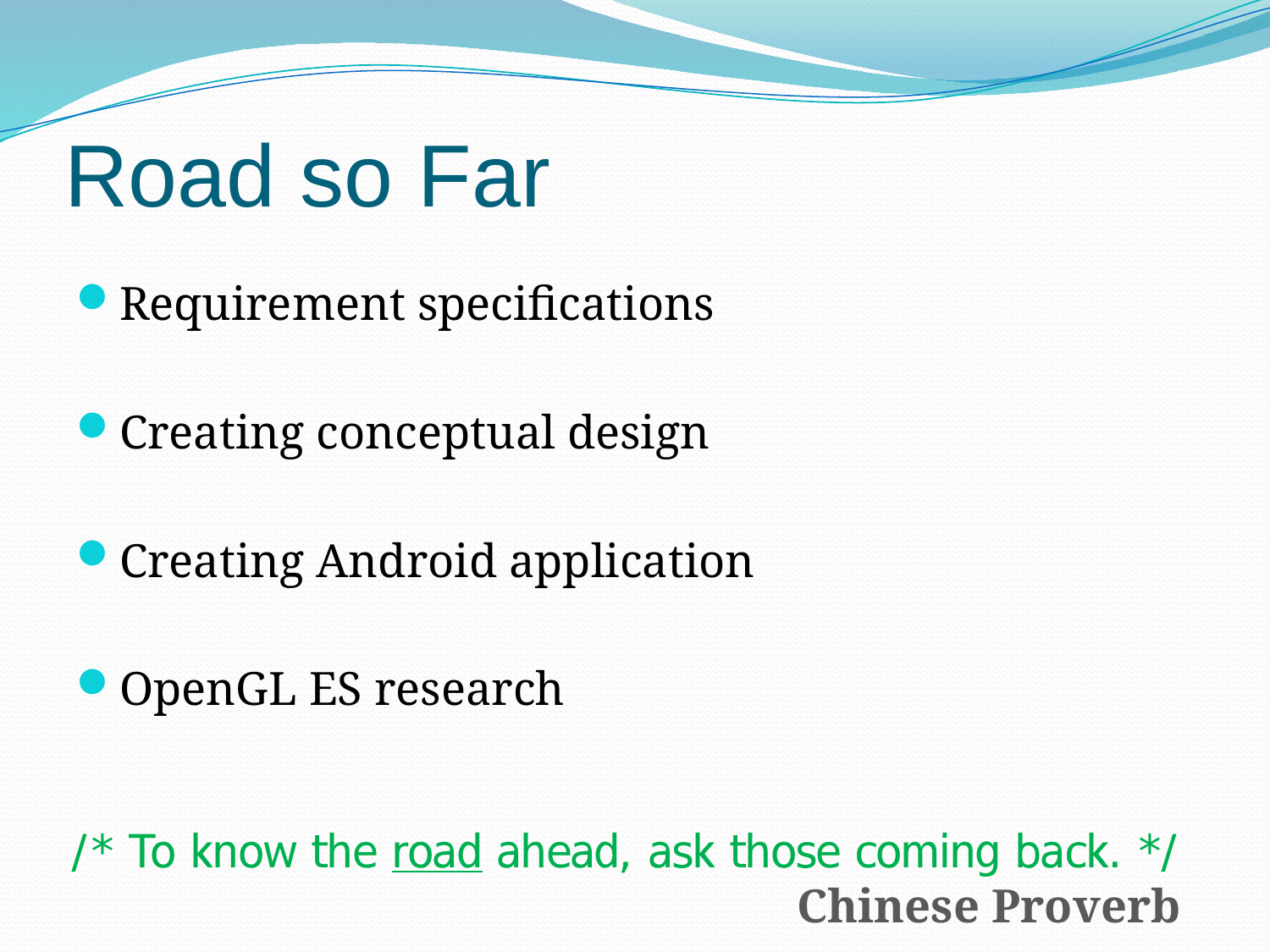

# Road so Far
Requirement specifications

Creating conceptual design

Creating Android application

OpenGL ES research
/* To know the road ahead, ask those coming back. */
Chinese Proverb